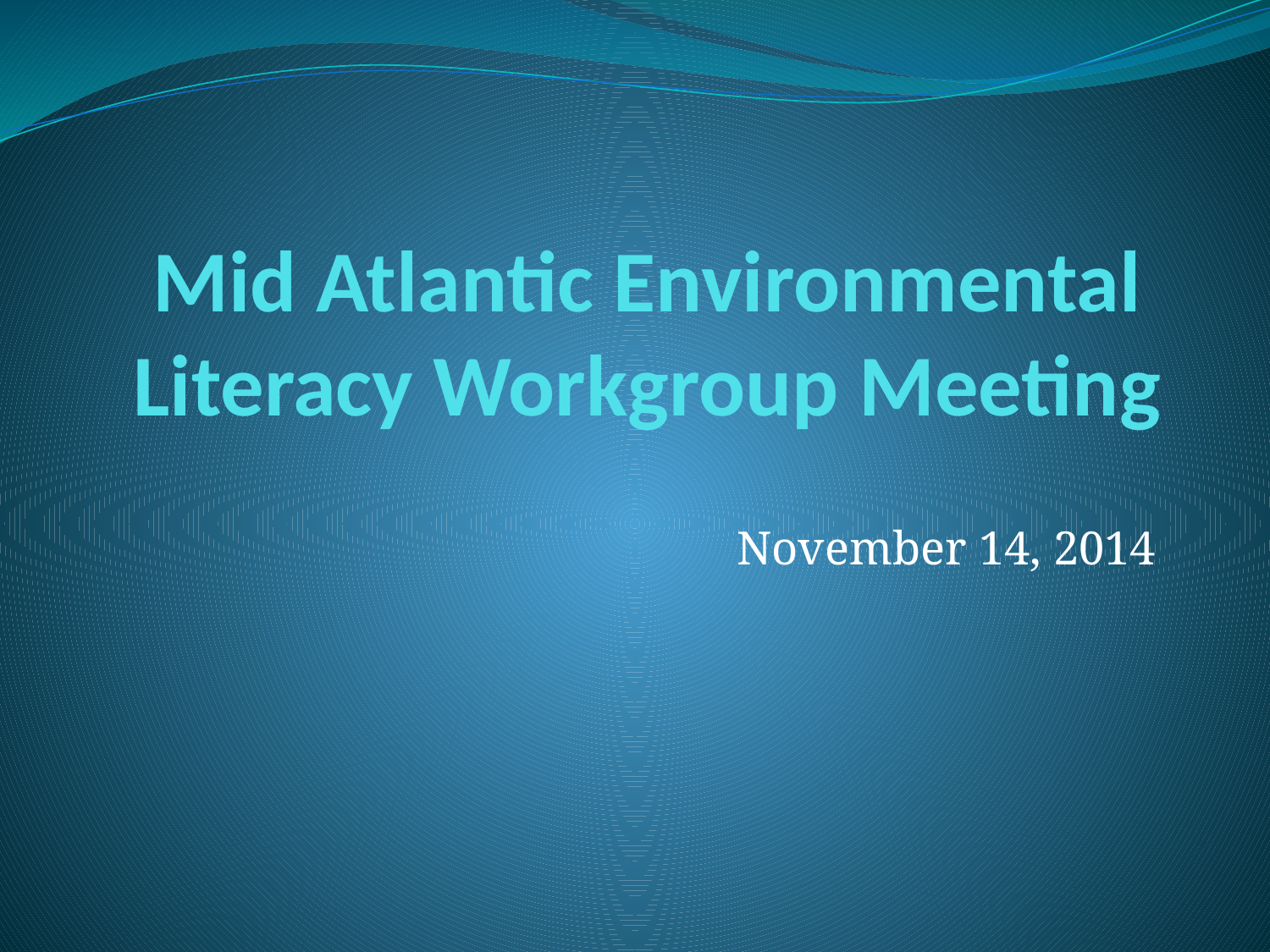

# Mid Atlantic Environmental Literacy Workgroup Meeting

November 14, 2014